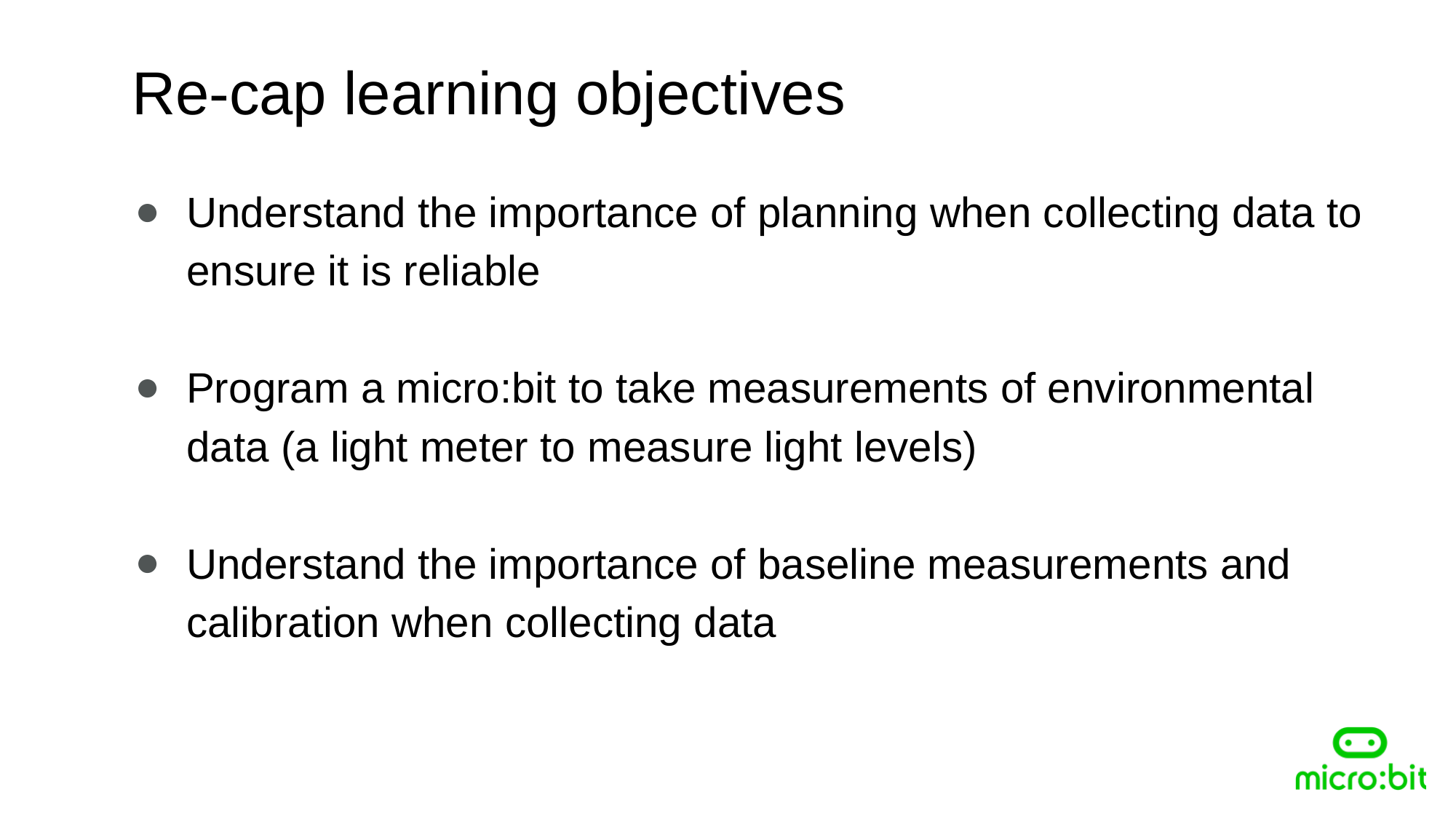

Re-cap learning objectives

Understand the importance of planning when collecting data to ensure it is reliable

Program a micro:bit to take measurements of environmental data (a light meter to measure light levels)

Understand the importance of baseline measurements and calibration when collecting data